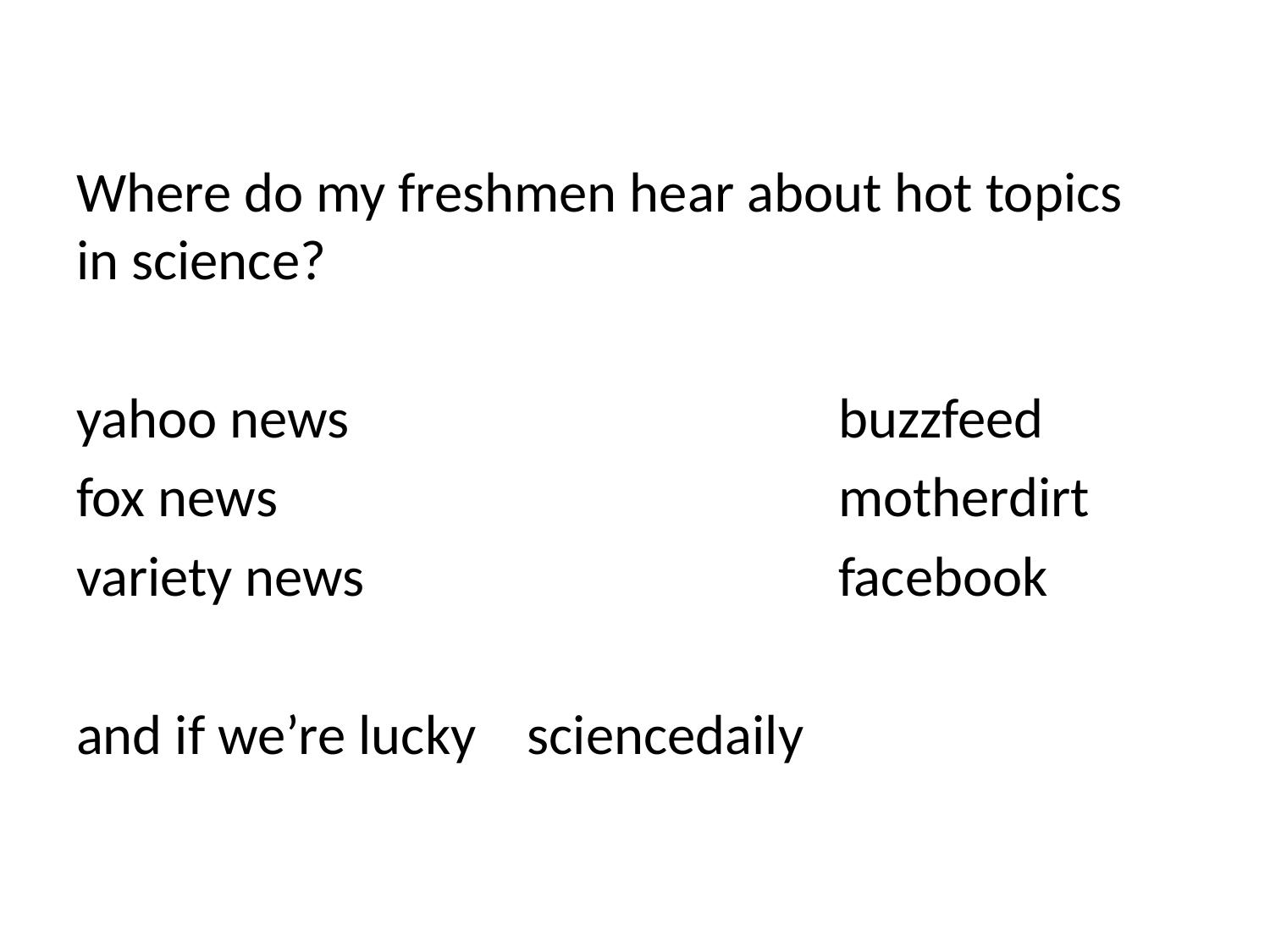

#
Where do my freshmen hear about hot topics in science?

yahoo news				buzzfeed
fox news					motherdirt
variety news				facebook

and if we’re lucky    sciencedaily